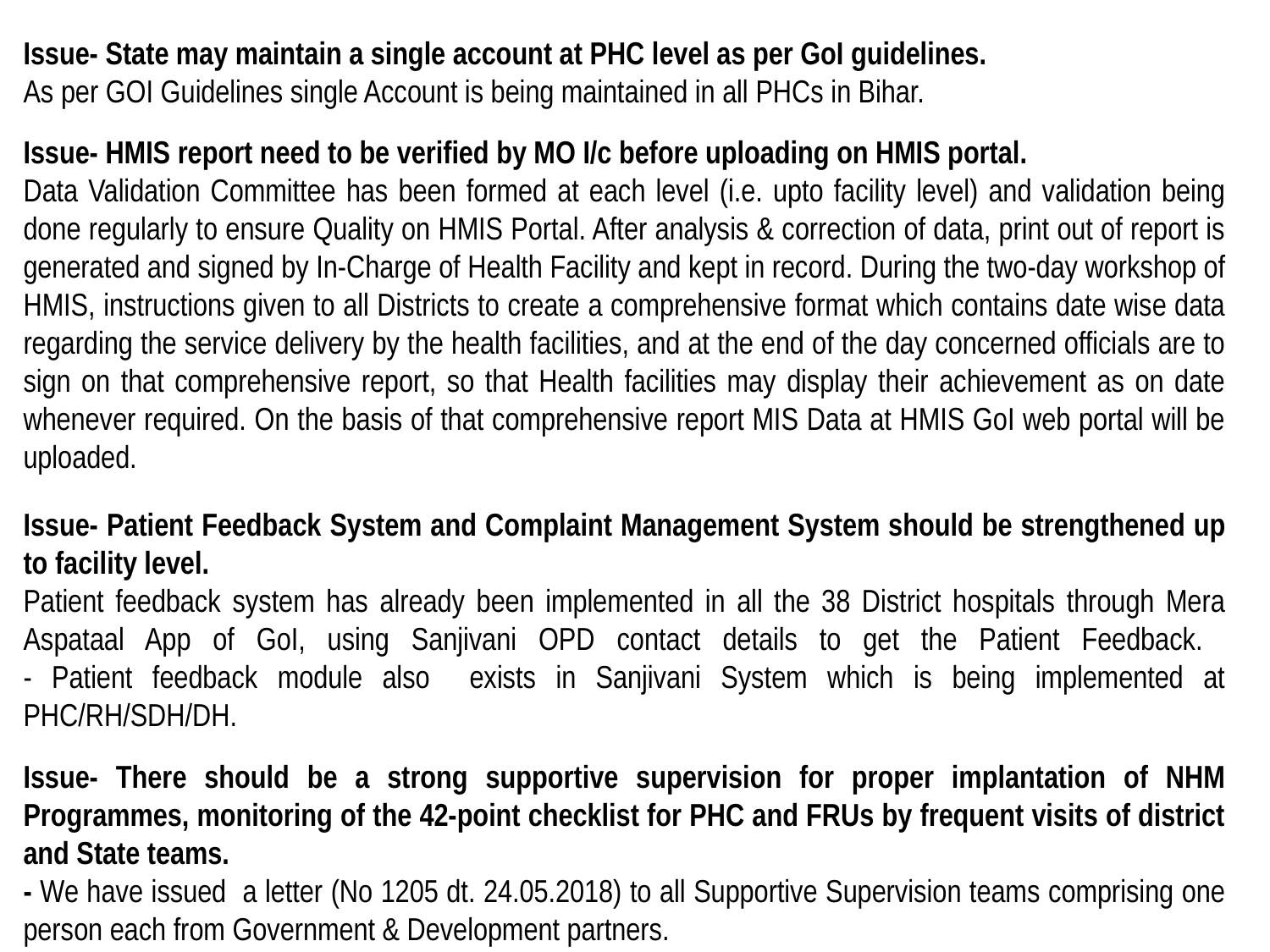

Issue- State may maintain a single account at PHC level as per GoI guidelines.
As per GOI Guidelines single Account is being maintained in all PHCs in Bihar.

Issue- HMIS report need to be verified by MO I/c before uploading on HMIS portal.
Data Validation Committee has been formed at each level (i.e. upto facility level) and validation being done regularly to ensure Quality on HMIS Portal. After analysis & correction of data, print out of report is generated and signed by In-Charge of Health Facility and kept in record. During the two-day workshop of HMIS, instructions given to all Districts to create a comprehensive format which contains date wise data regarding the service delivery by the health facilities, and at the end of the day concerned officials are to sign on that comprehensive report, so that Health facilities may display their achievement as on date whenever required. On the basis of that comprehensive report MIS Data at HMIS GoI web portal will be uploaded.

Issue- Patient Feedback System and Complaint Management System should be strengthened up to facility level.
Patient feedback system has already been implemented in all the 38 District hospitals through Mera Aspataal App of GoI, using Sanjivani OPD contact details to get the Patient Feedback.
- Patient feedback module also  exists in Sanjivani System which is being implemented at PHC/RH/SDH/DH.

Issue- There should be a strong supportive supervision for proper implantation of NHM Programmes, monitoring of the 42-point checklist for PHC and FRUs by frequent visits of district and State teams.
- We have issued  a letter (No 1205 dt. 24.05.2018) to all Supportive Supervision teams comprising one person each from Government & Development partners.